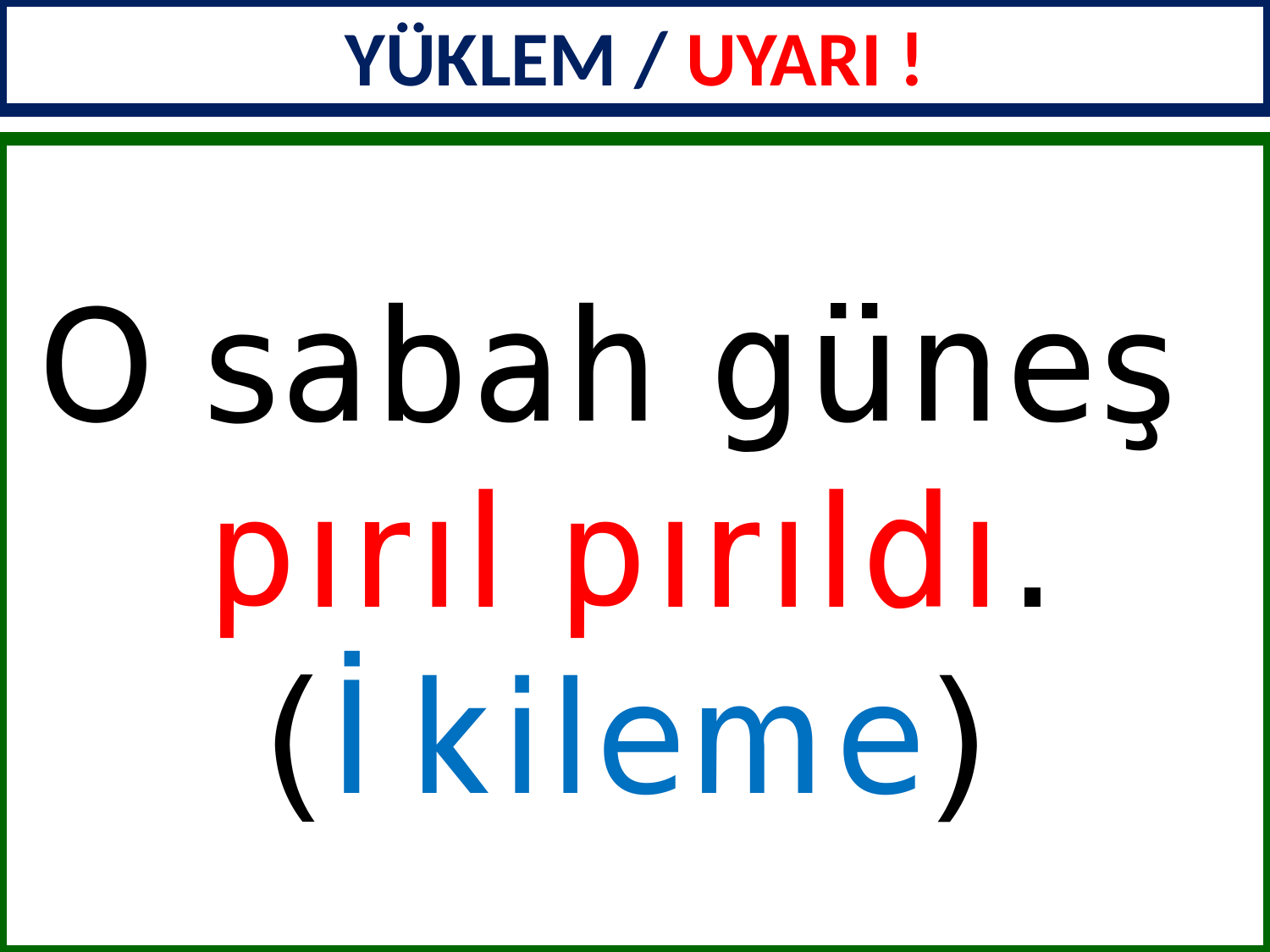

YÜKLEM / UYARI !
O sabah güneş
pırıl pırıldı.
(İkileme)